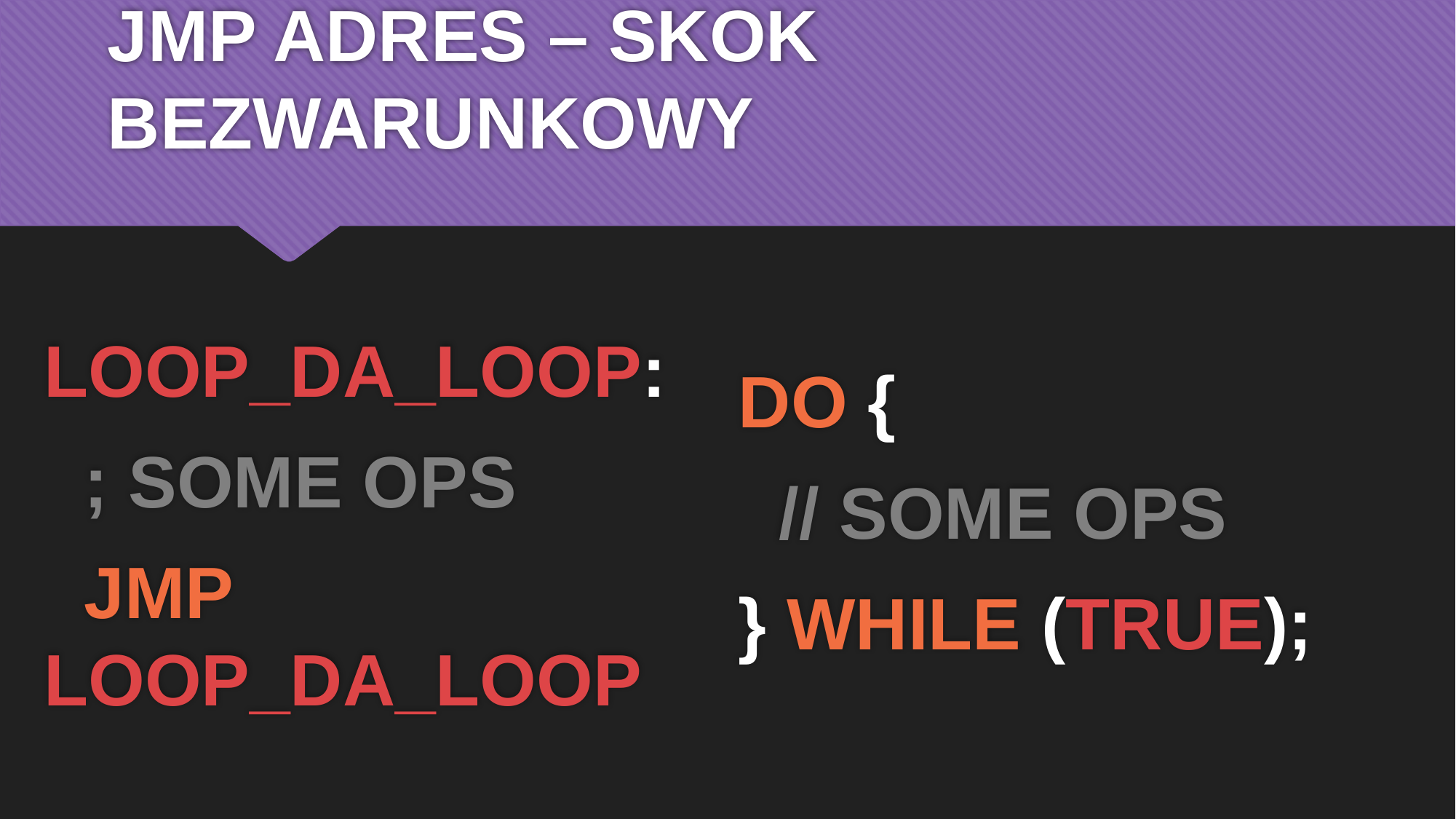

# JMP ADRES – SKOK BEZWARUNKOWY
DO {
  // SOME OPS
} WHILE (TRUE);
LOOP_DA_LOOP:
  ; SOME OPS
  JMP LOOP_DA_LOOP